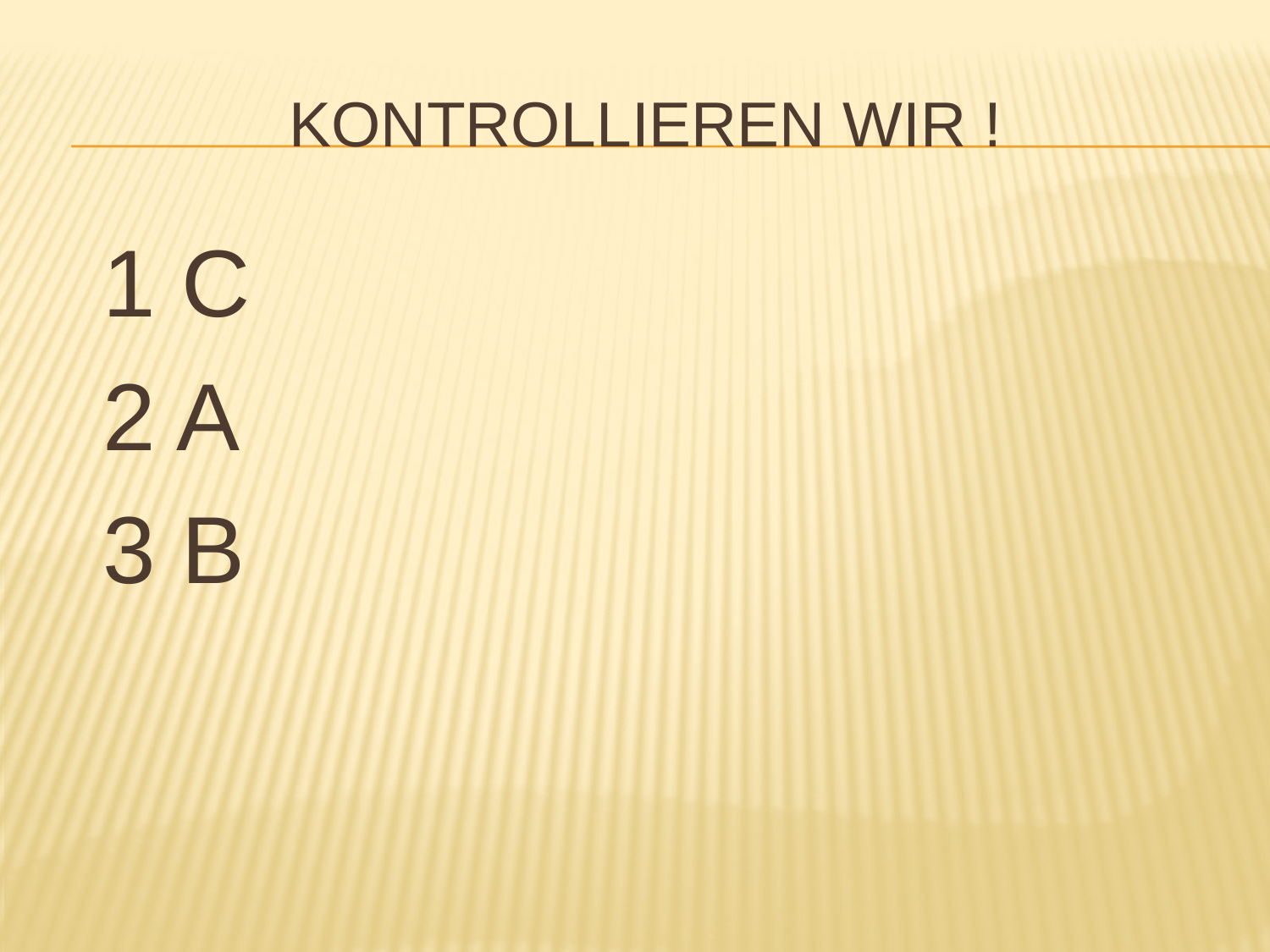

# Kontrollieren wir !
	1 C
	2 A
	3 B